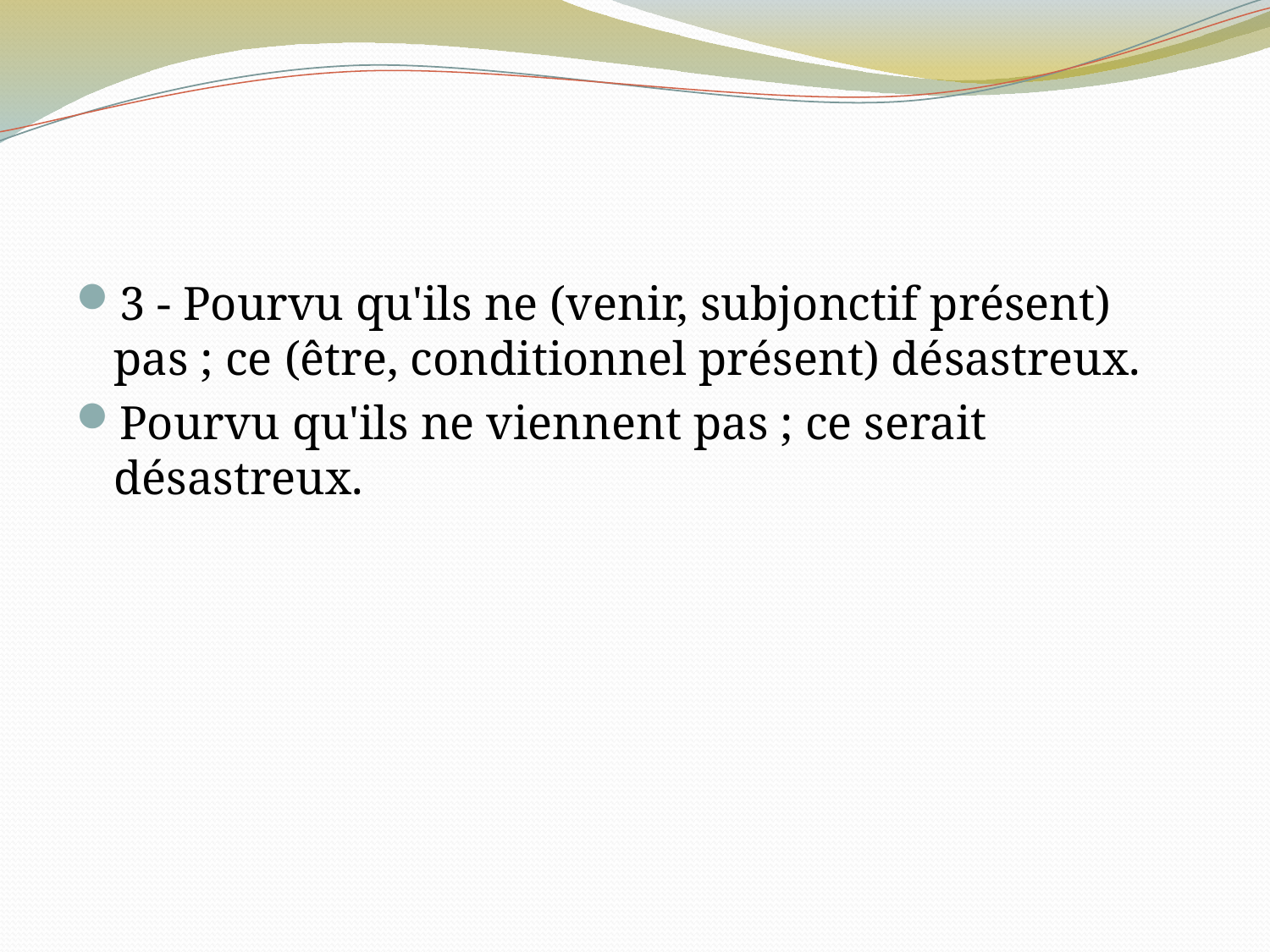

#
3 - Pourvu qu'ils ne (venir, subjonctif présent) pas ; ce (être, conditionnel présent) désastreux.
Pourvu qu'ils ne viennent pas ; ce serait désastreux.